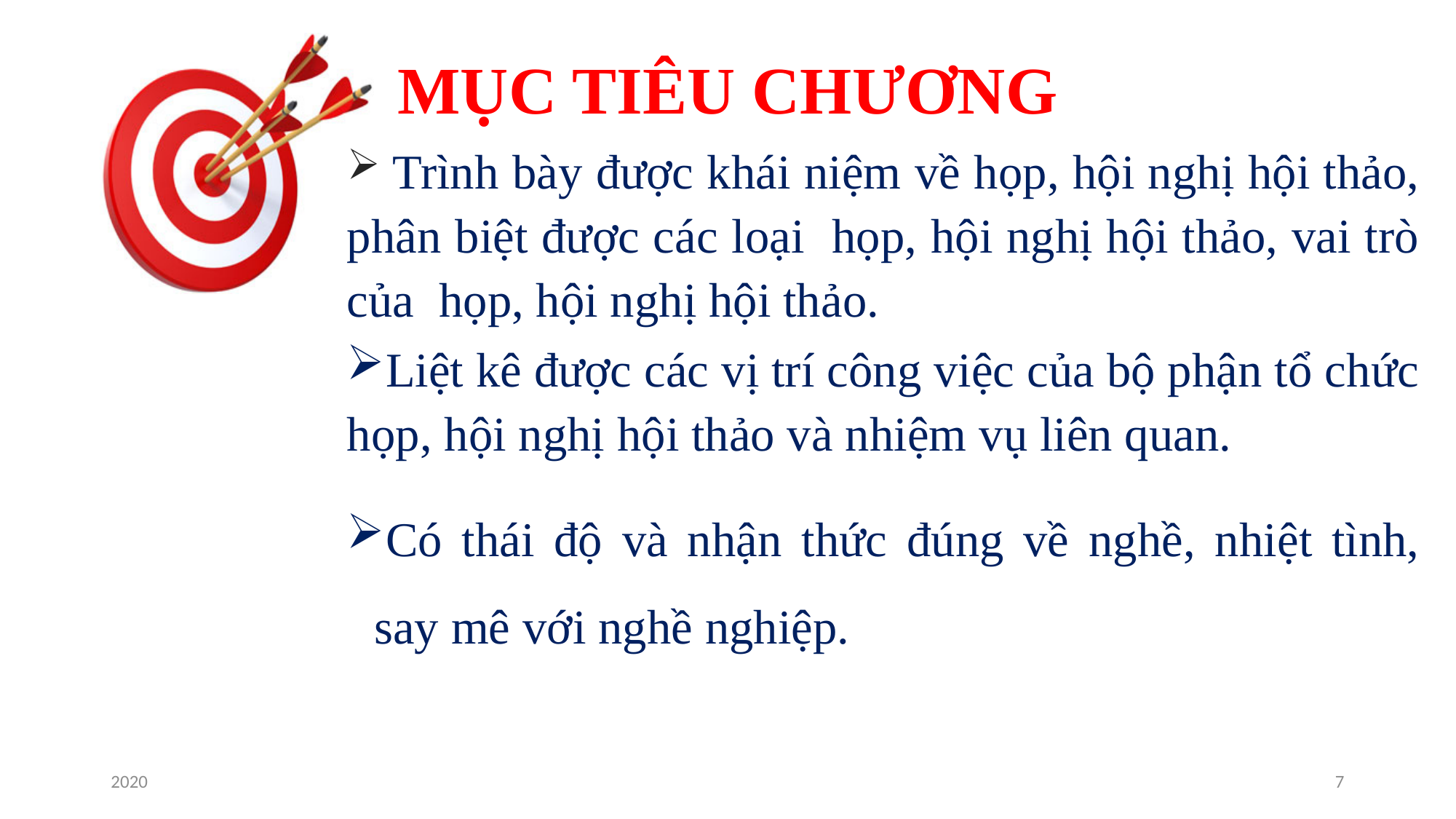

Trình bày được khái niệm về họp, hội nghị hội thảo, phân biệt được các loại  họp, hội nghị hội thảo, vai trò của  họp, hội nghị hội thảo.
Liệt kê được các vị trí công việc của bộ phận tổ chức họp, hội nghị hội thảo và nhiệm vụ liên quan.
Có thái độ và nhận thức đúng về nghề, nhiệt tình, say mê với nghề nghiệp.
2020
7